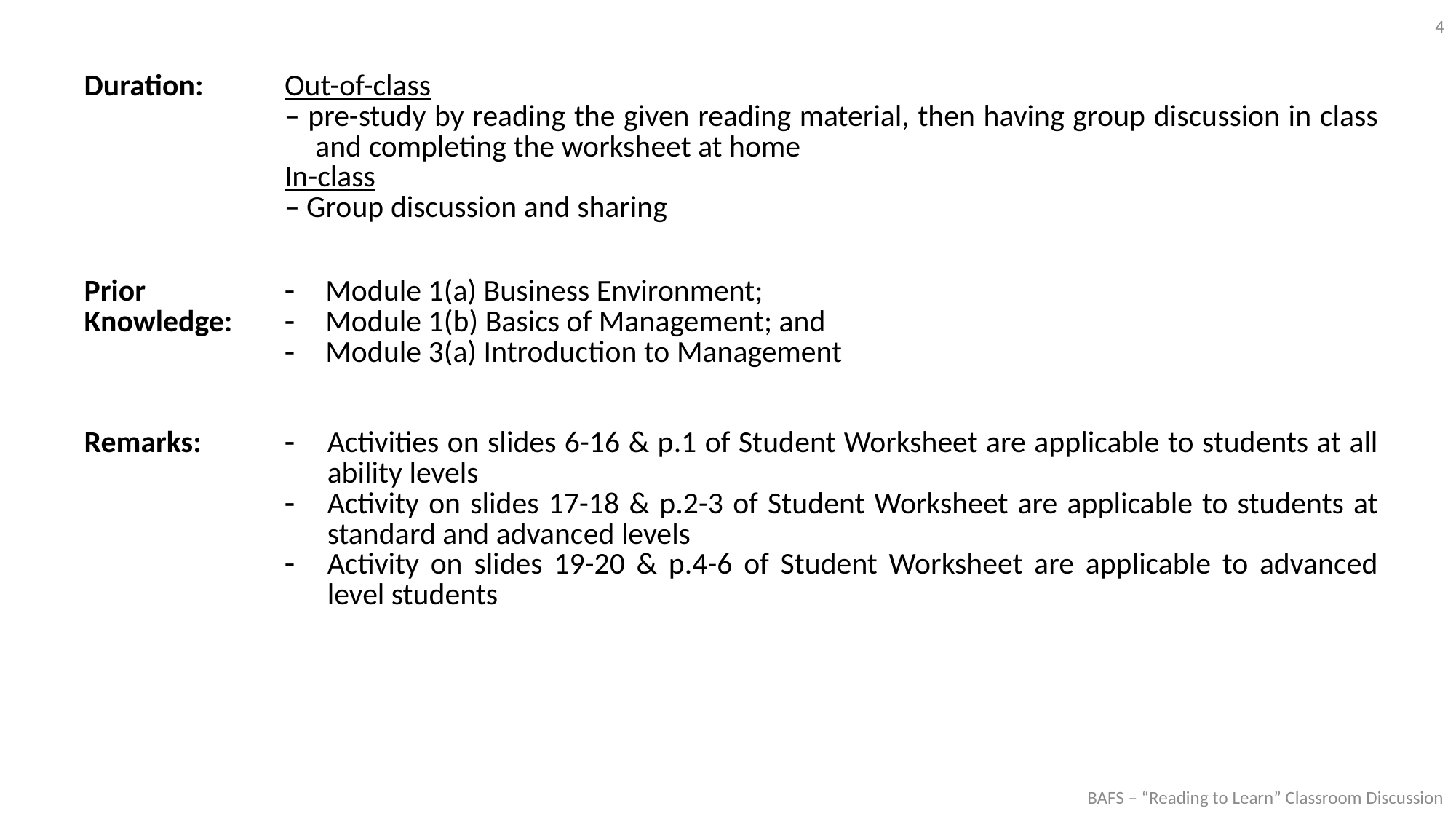

4
| Duration: | Out-of-class – pre-study by reading the given reading material, then having group discussion in class and completing the worksheet at home In-class – Group discussion and sharing |
| --- | --- |
| Prior Knowledge: | Module 1(a) Business Environment; Module 1(b) Basics of Management; and Module 3(a) Introduction to Management |
| Remarks: | Activities on slides 6-16 & p.1 of Student Worksheet are applicable to students at all ability levels Activity on slides 17-18 & p.2-3 of Student Worksheet are applicable to students at standard and advanced levels Activity on slides 19-20 & p.4-6 of Student Worksheet are applicable to advanced level students |
BAFS – “Reading to Learn” Classroom Discussion